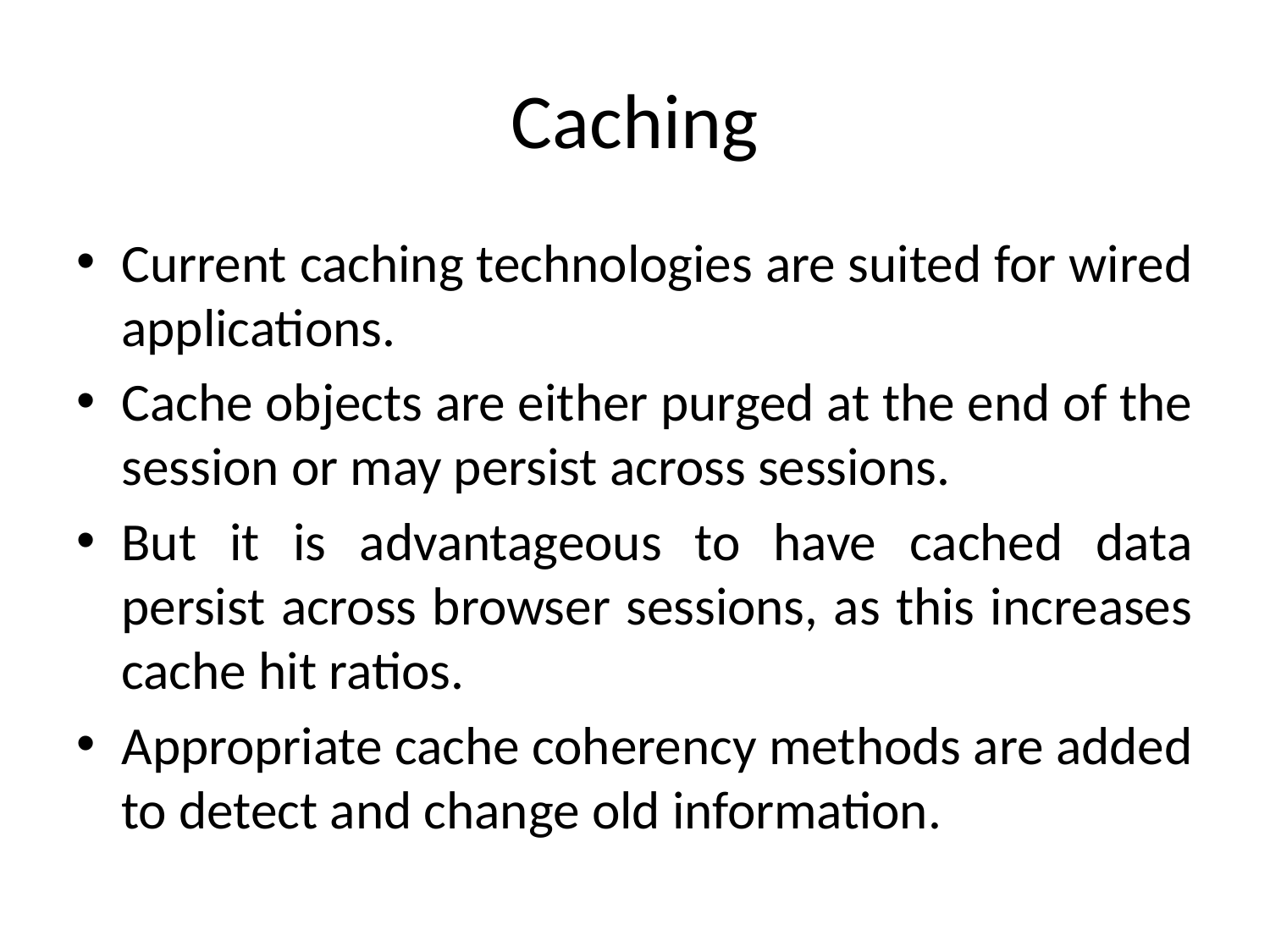

# Caching
Current caching technologies are suited for wired applications.
Cache objects are either purged at the end of the session or may persist across sessions.
But it is advantageous to have cached data persist across browser sessions, as this increases cache hit ratios.
Appropriate cache coherency methods are added to detect and change old information.